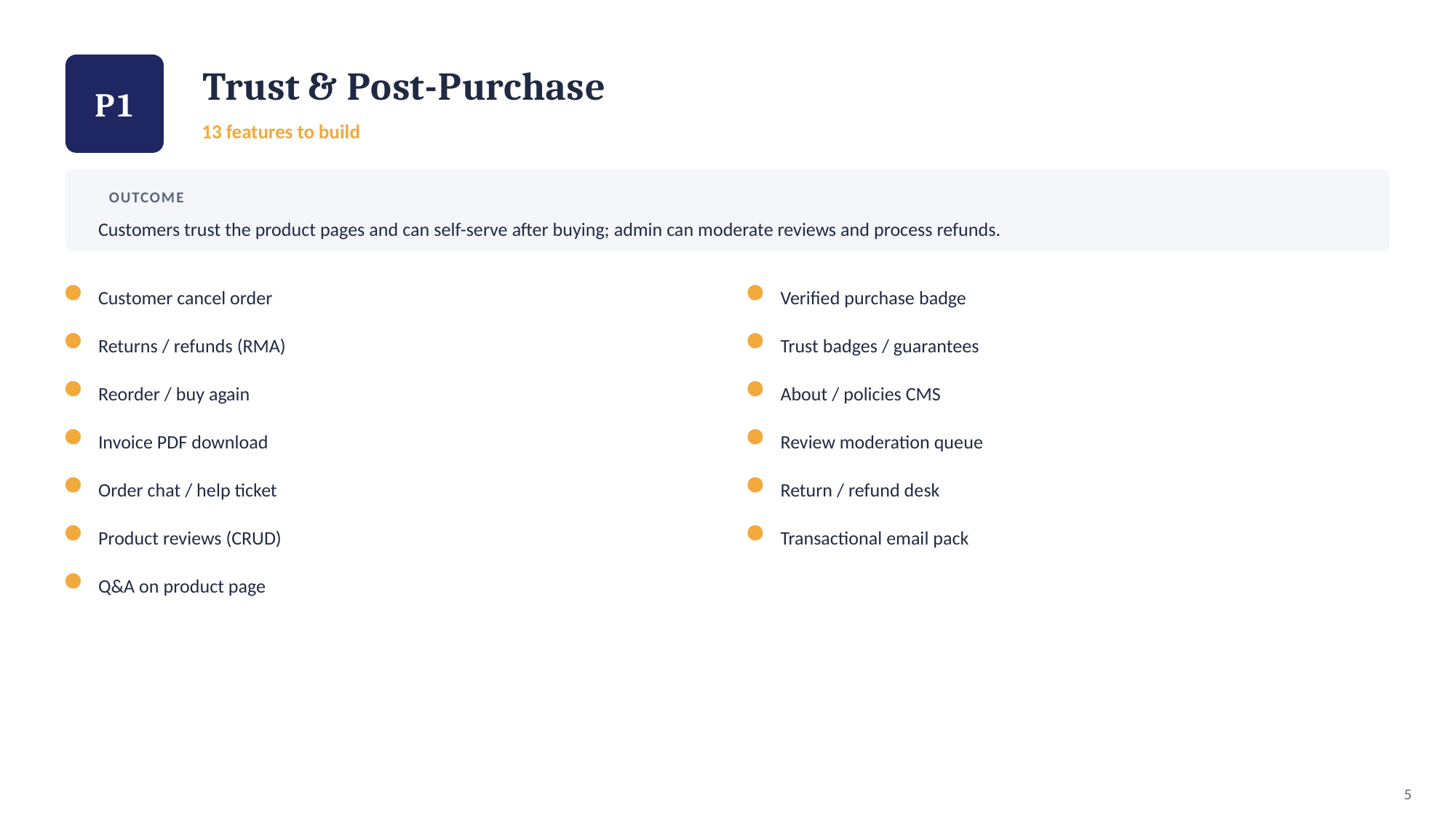

P1
Trust & Post-Purchase
13 features to build

OUTCOME
Customers trust the product pages and can self-serve after buying; admin can moderate reviews and process refunds.
Customer cancel order
Verified purchase badge

Returns / refunds (RMA)
Trust badges / guarantees

Reorder / buy again
About / policies CMS

Invoice PDF download
Review moderation queue

Order chat / help ticket
Return / refund desk

Product reviews (CRUD)
Transactional email pack

Q&A on product page

5